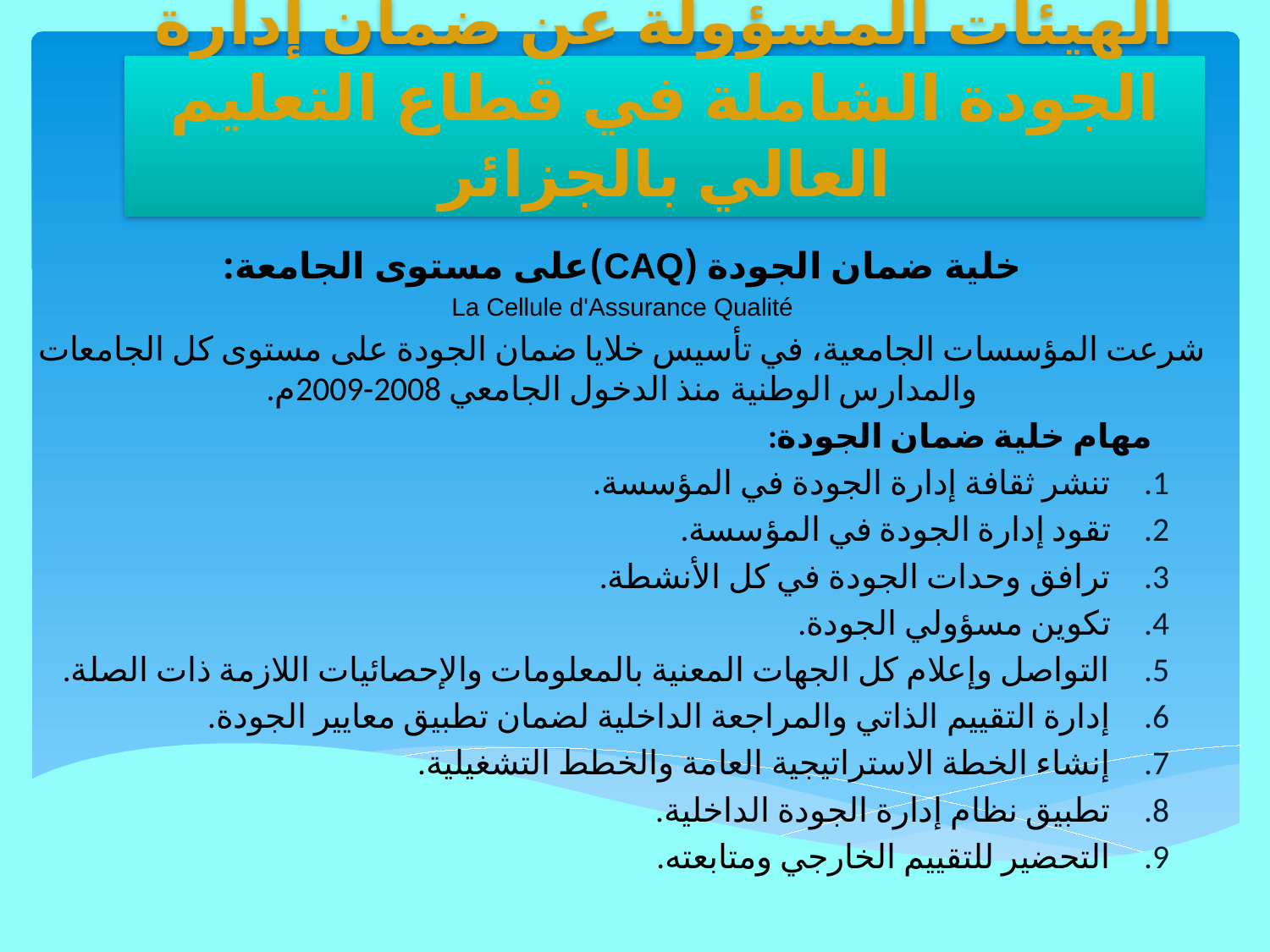

# الهيئات المسؤولة عن ضمان إدارة الجودة الشاملة في قطاع التعليم العالي بالجزائر
خلية ضمان الجودة (CAQ)على مستوى الجامعة:
La Cellule d'Assurance Qualité
شرعت المؤسسات الجامعية، في تأسيس خلايا ضمان الجودة على مستوى كل الجامعات والمدارس الوطنية منذ الدخول الجامعي 2008-2009م.
مهام خلية ضمان الجودة:
تنشر ثقافة إدارة الجودة في المؤسسة.
تقود إدارة الجودة في المؤسسة.
ترافق وحدات الجودة في كل الأنشطة.
تكوين مسؤولي الجودة.
التواصل وإعلام كل الجهات المعنية بالمعلومات والإحصائيات اللازمة ذات الصلة.
إدارة التقييم الذاتي والمراجعة الداخلية لضمان تطبيق معايير الجودة.
إنشاء الخطة الاستراتيجية العامة والخطط التشغيلية.
تطبيق نظام إدارة الجودة الداخلية.
التحضير للتقييم الخارجي ومتابعته.